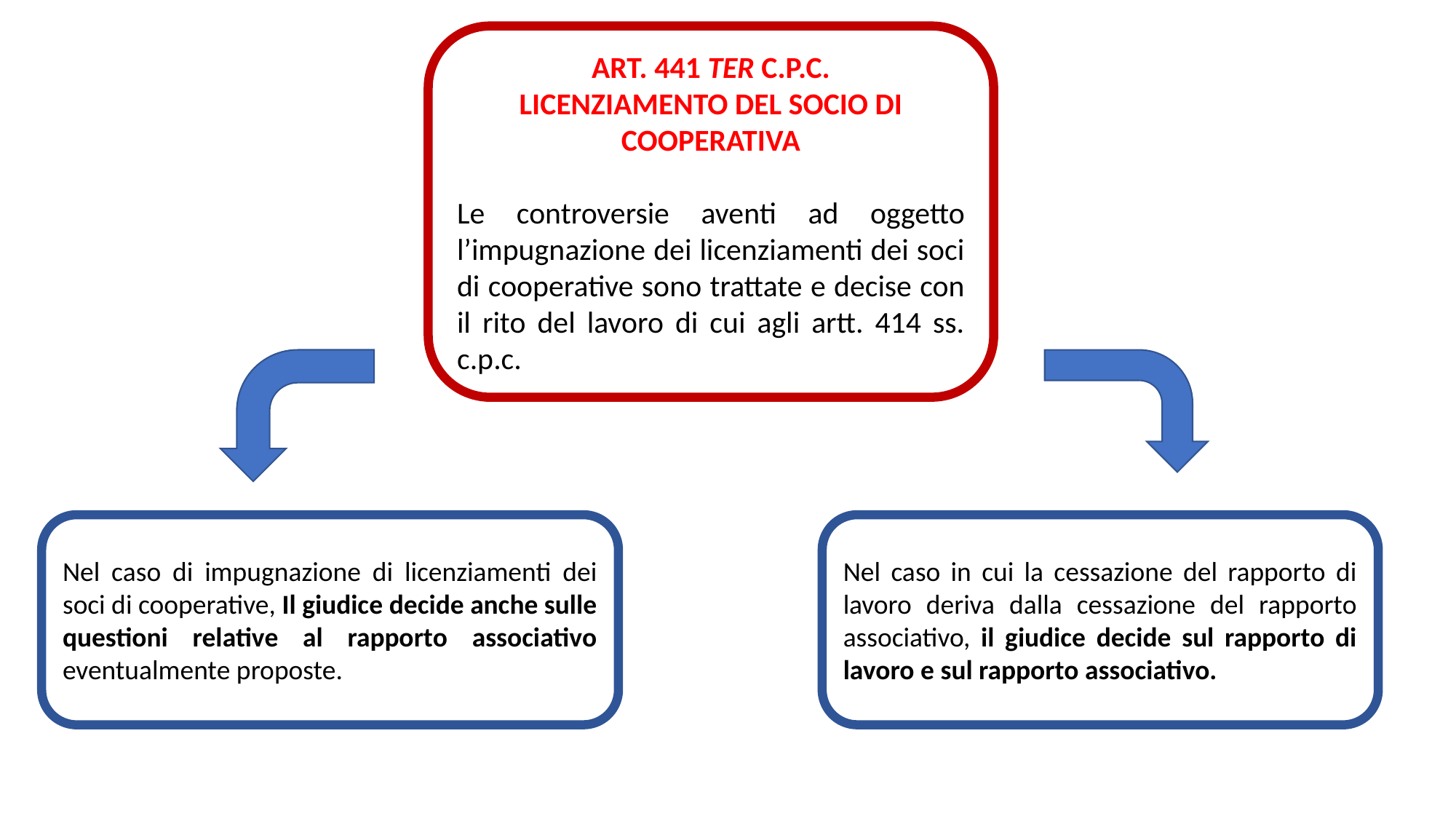

ART. 441 TER C.P.C.
LICENZIAMENTO DEL SOCIO DI COOPERATIVA

Le controversie aventi ad oggetto l’impugnazione dei licenziamenti dei soci di cooperative sono trattate e decise con il rito del lavoro di cui agli artt. 414 ss. c.p.c.

Nel caso di impugnazione di licenziamenti dei soci di cooperative, Il giudice decide anche sulle questioni relative al rapporto associativo eventualmente proposte.
Nel caso in cui la cessazione del rapporto di lavoro deriva dalla cessazione del rapporto associativo, il giudice decide sul rapporto di lavoro e sul rapporto associativo.